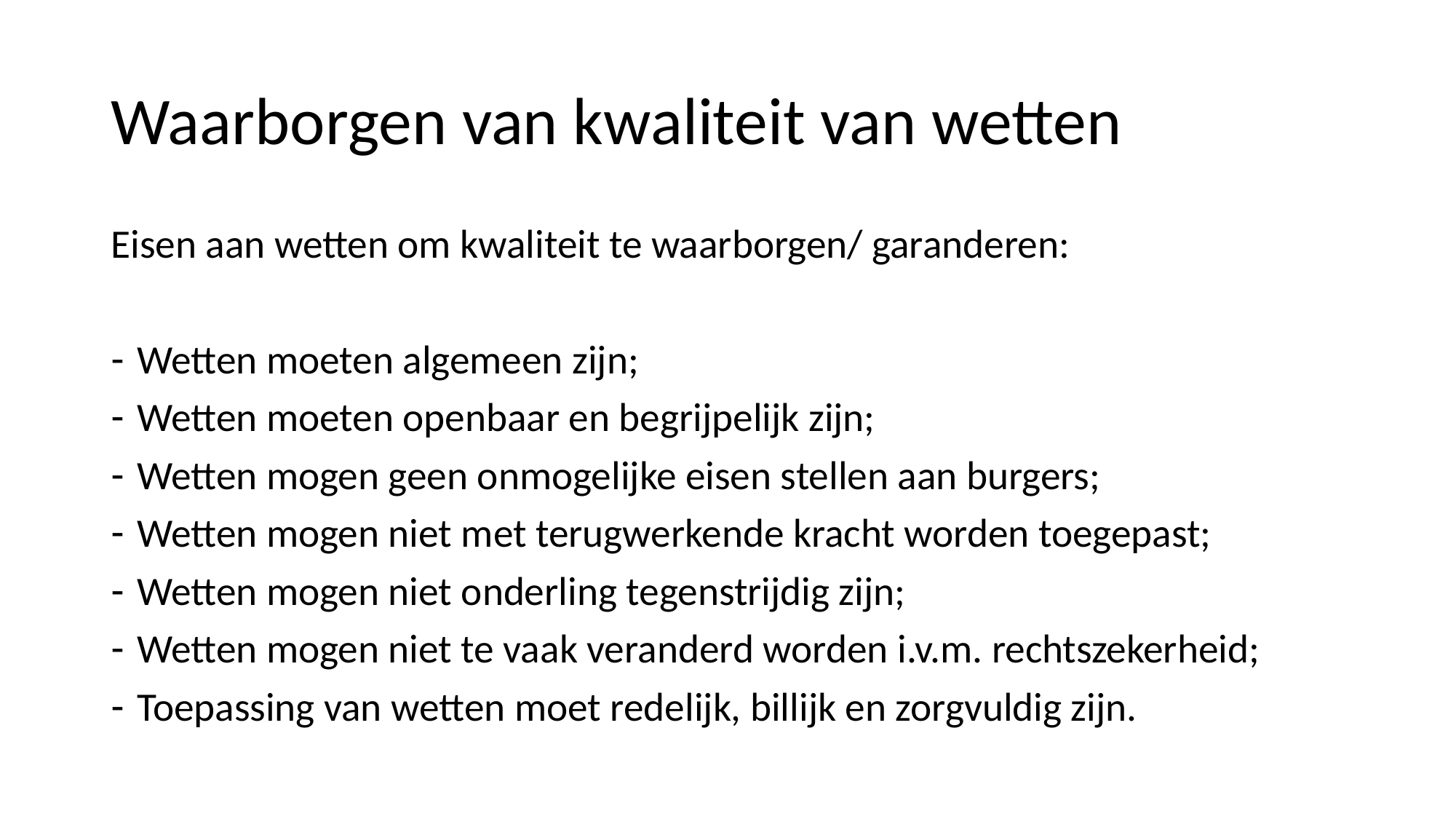

# Waarborgen van kwaliteit van wetten
Eisen aan wetten om kwaliteit te waarborgen/ garanderen:

Wetten moeten algemeen zijn;
Wetten moeten openbaar en begrijpelijk zijn;
Wetten mogen geen onmogelijke eisen stellen aan burgers;
Wetten mogen niet met terugwerkende kracht worden toegepast;
Wetten mogen niet onderling tegenstrijdig zijn;
Wetten mogen niet te vaak veranderd worden i.v.m. rechtszekerheid;
Toepassing van wetten moet redelijk, billijk en zorgvuldig zijn.